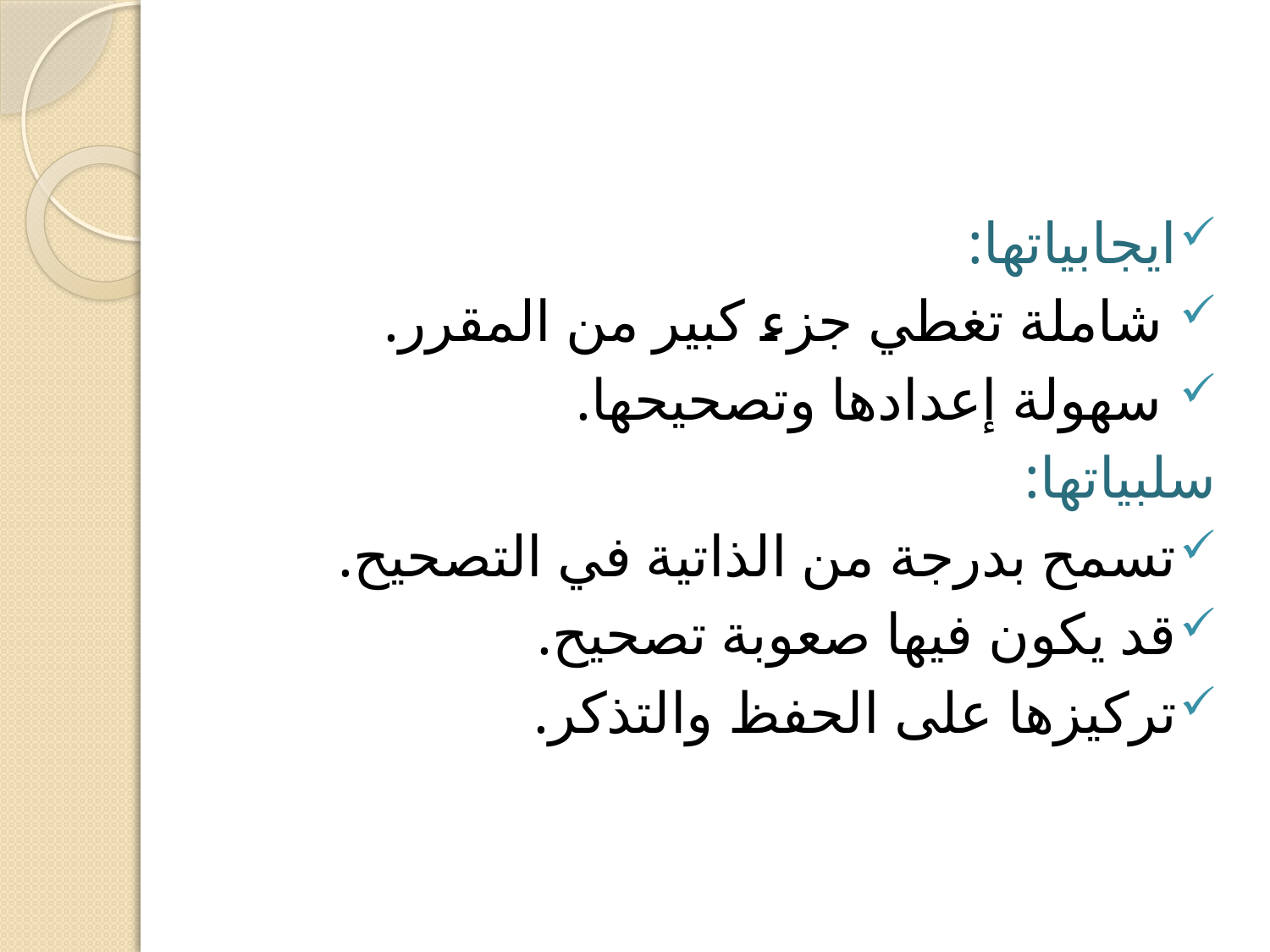

ايجابياتها:
 شاملة تغطي جزء كبير من المقرر.
 سهولة إعدادها وتصحيحها.
سلبياتها:
تسمح بدرجة من الذاتية في التصحيح.
قد يكون فيها صعوبة تصحيح.
تركيزها على الحفظ والتذكر.